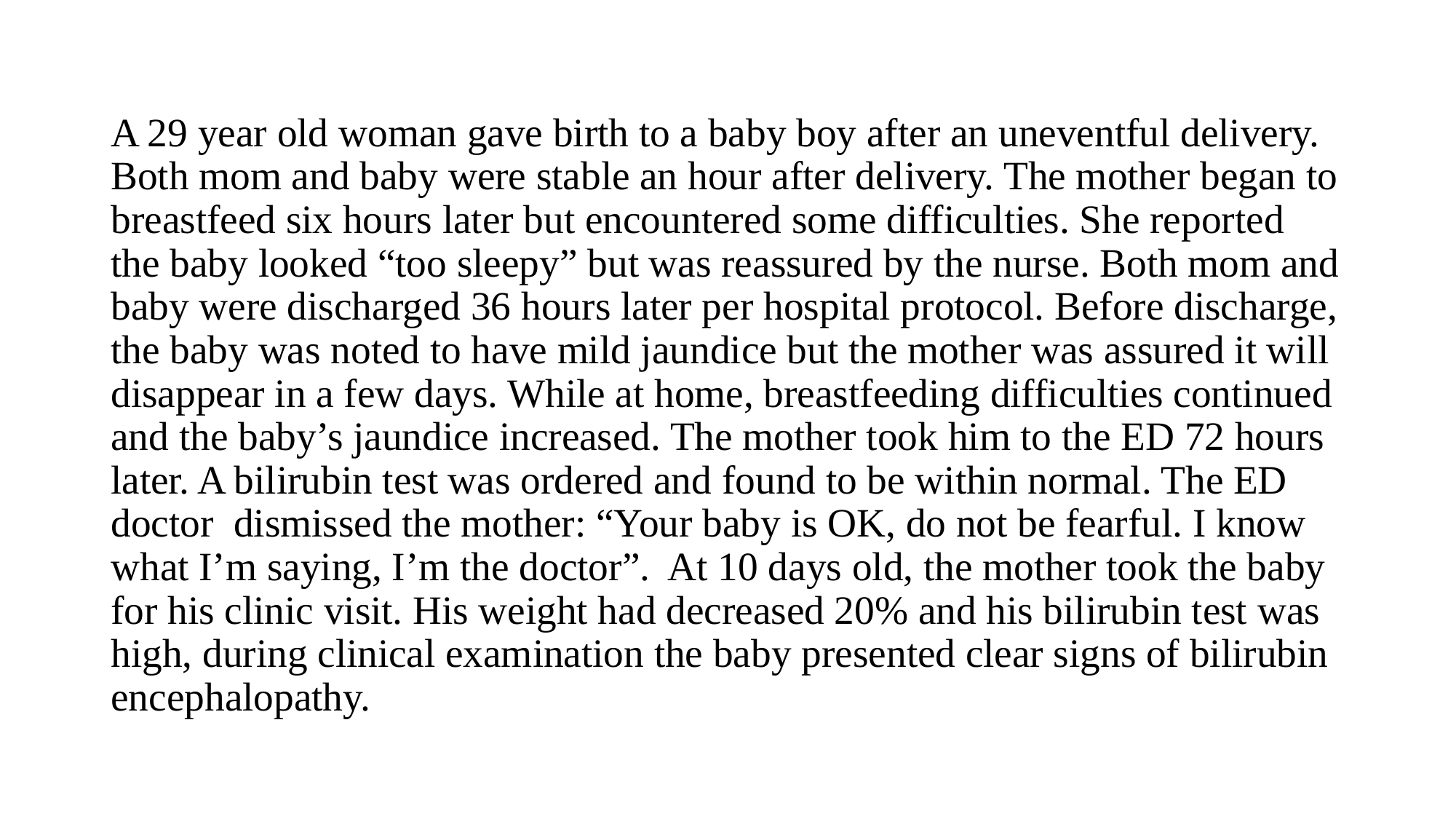

#

A 29 year old woman gave birth to a baby boy after an uneventful delivery. Both mom and baby were stable an hour after delivery. The mother began to breastfeed six hours later but encountered some difficulties. She reported the baby looked “too sleepy” but was reassured by the nurse. Both mom and baby were discharged 36 hours later per hospital protocol. Before discharge, the baby was noted to have mild jaundice but the mother was assured it will disappear in a few days. While at home, breastfeeding difficulties continued and the baby’s jaundice increased. The mother took him to the ED 72 hours later. A bilirubin test was ordered and found to be within normal. The ED doctor  dismissed the mother: “Your baby is OK, do not be fearful. I know what I’m saying, I’m the doctor”.  At 10 days old, the mother took the baby for his clinic visit. His weight had decreased 20% and his bilirubin test was high, during clinical examination the baby presented clear signs of bilirubin encephalopathy.